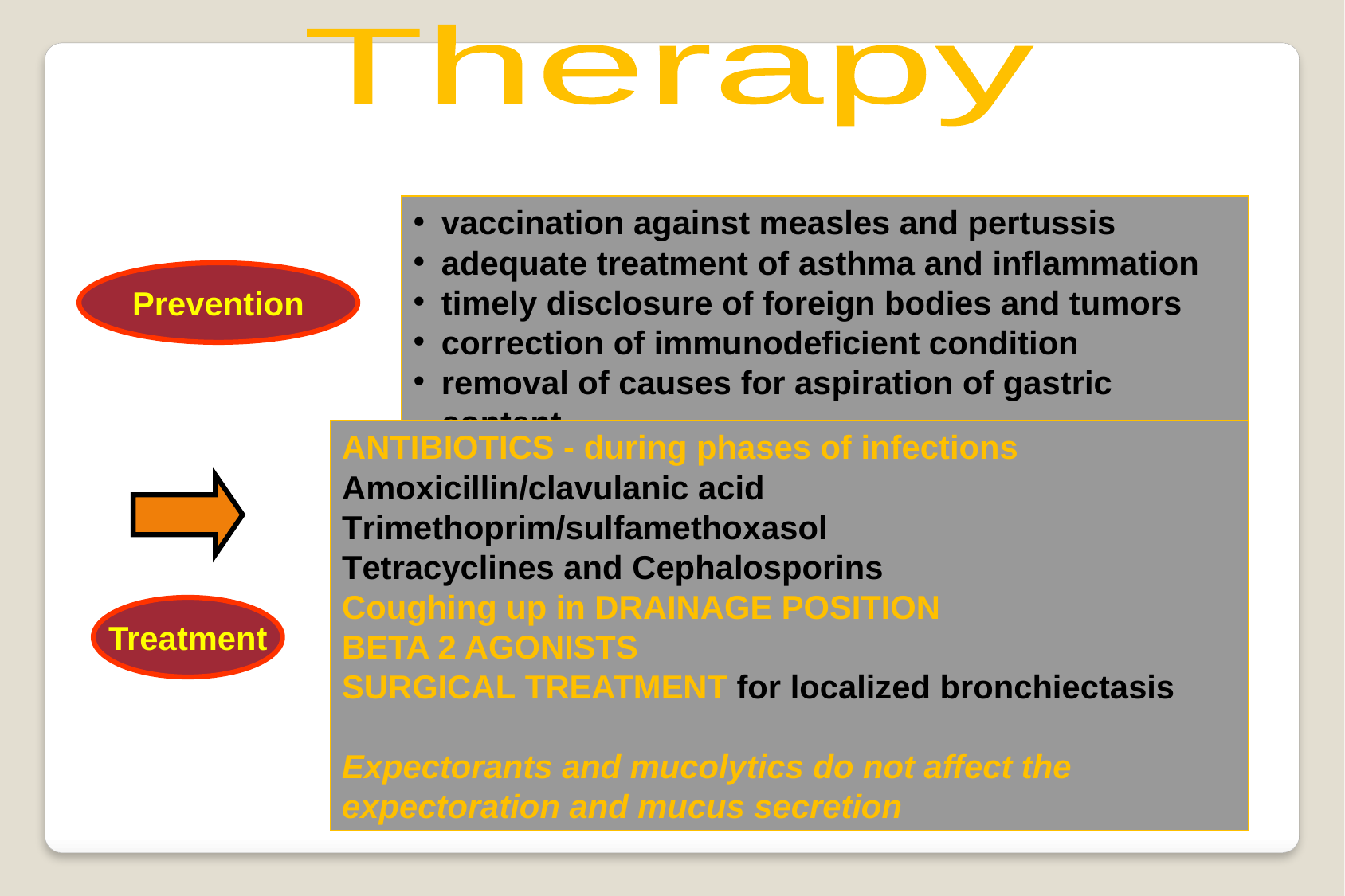

Therapy
vaccination against measles and pertussis
adequate treatment of asthma and inflammation
timely disclosure of foreign bodies and tumors
correction of immunodeficient condition
removal of causes for aspiration of gastric content
Prevention
ANTIBIOTICS - during phases of infections
Amoxicillin/clavulanic acid
Trimethoprim/sulfamethoxasol
Tetracyclines and Cephalosporins
Coughing up in DRAINAGE POSITION
BETA 2 AGONISTS
SURGICAL TREATMENT for localized bronchiectasis

Expectorants and mucolytics do not affect the expectoration and mucus secretion

Treatment